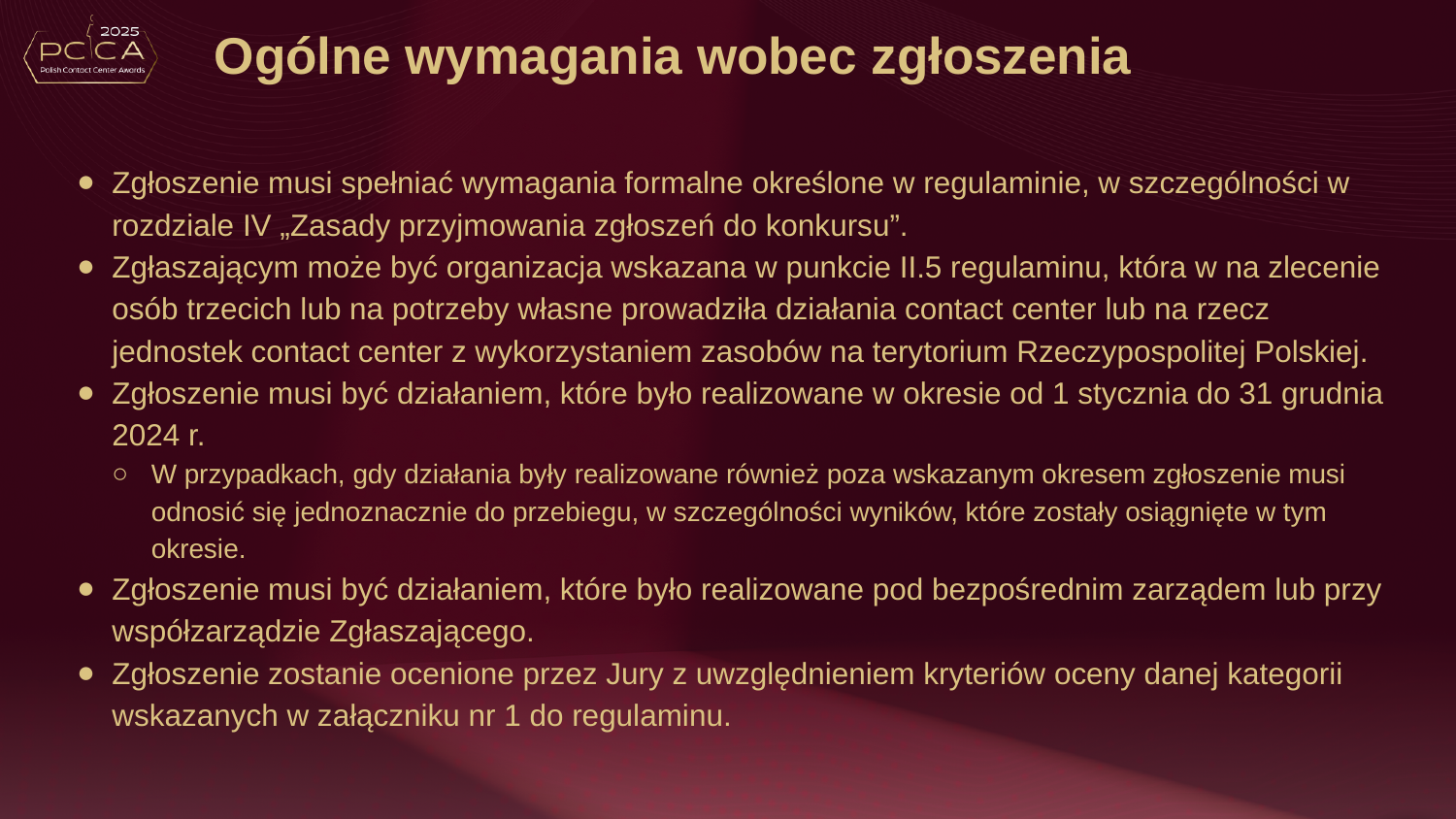

# Ogólne wymagania wobec zgłoszenia
Zgłoszenie musi spełniać wymagania formalne określone w regulaminie, w szczególności w rozdziale IV „Zasady przyjmowania zgłoszeń do konkursu”.
Zgłaszającym może być organizacja wskazana w punkcie II.5 regulaminu, która w na zlecenie osób trzecich lub na potrzeby własne prowadziła działania contact center lub na rzecz jednostek contact center z wykorzystaniem zasobów na terytorium Rzeczypospolitej Polskiej.
Zgłoszenie musi być działaniem, które było realizowane w okresie od 1 stycznia do 31 grudnia 2024 r.
W przypadkach, gdy działania były realizowane również poza wskazanym okresem zgłoszenie musi odnosić się jednoznacznie do przebiegu, w szczególności wyników, które zostały osiągnięte w tym okresie.
Zgłoszenie musi być działaniem, które było realizowane pod bezpośrednim zarządem lub przy współzarządzie Zgłaszającego.
Zgłoszenie zostanie ocenione przez Jury z uwzględnieniem kryteriów oceny danej kategorii wskazanych w załączniku nr 1 do regulaminu.